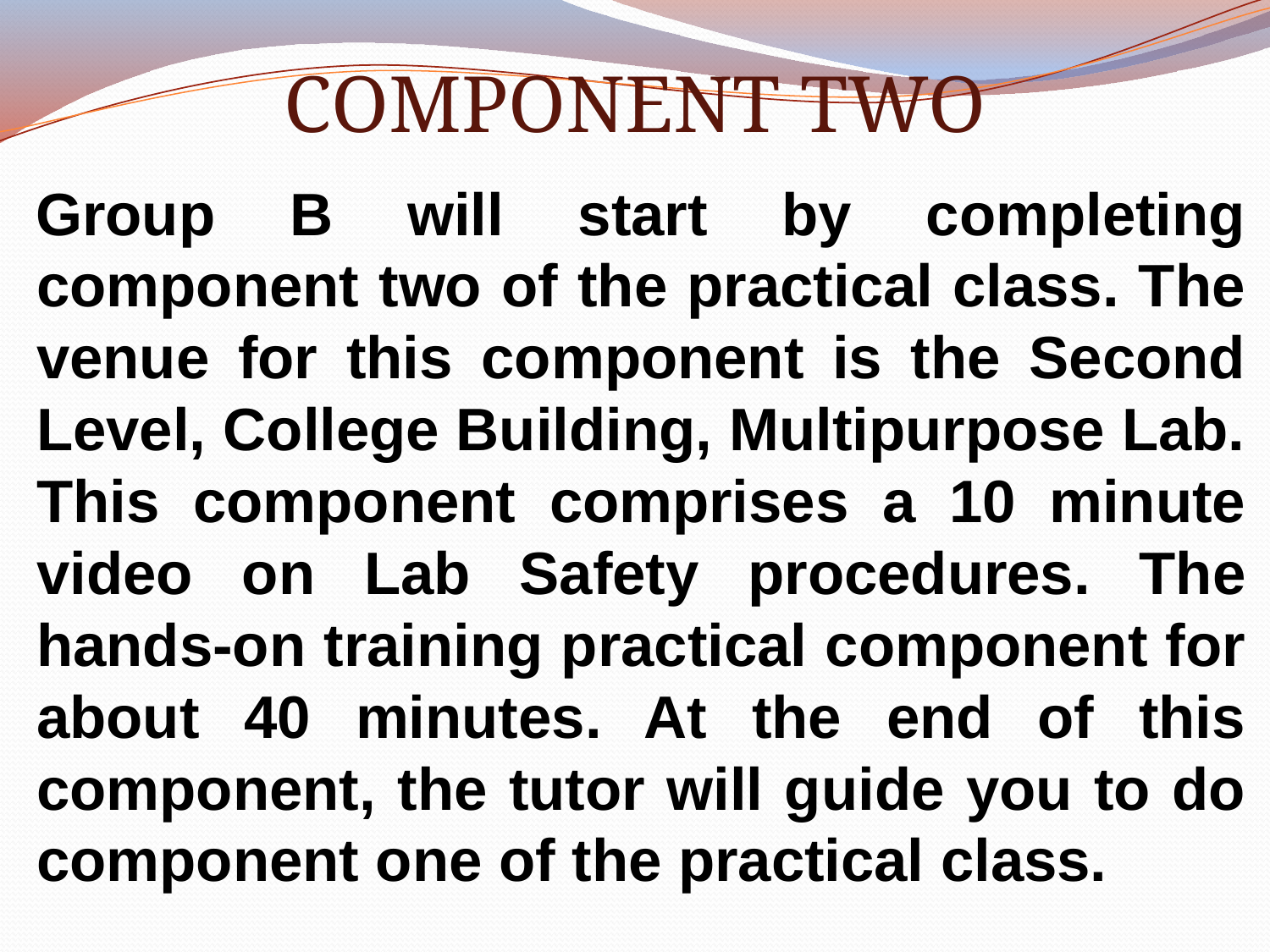

# COMPONENT TWO
Group B will start by completing component two of the practical class. The venue for this component is the Second Level, College Building, Multipurpose Lab. This component comprises a 10 minute video on Lab Safety procedures. The hands-on training practical component for about 40 minutes. At the end of this component, the tutor will guide you to do component one of the practical class.